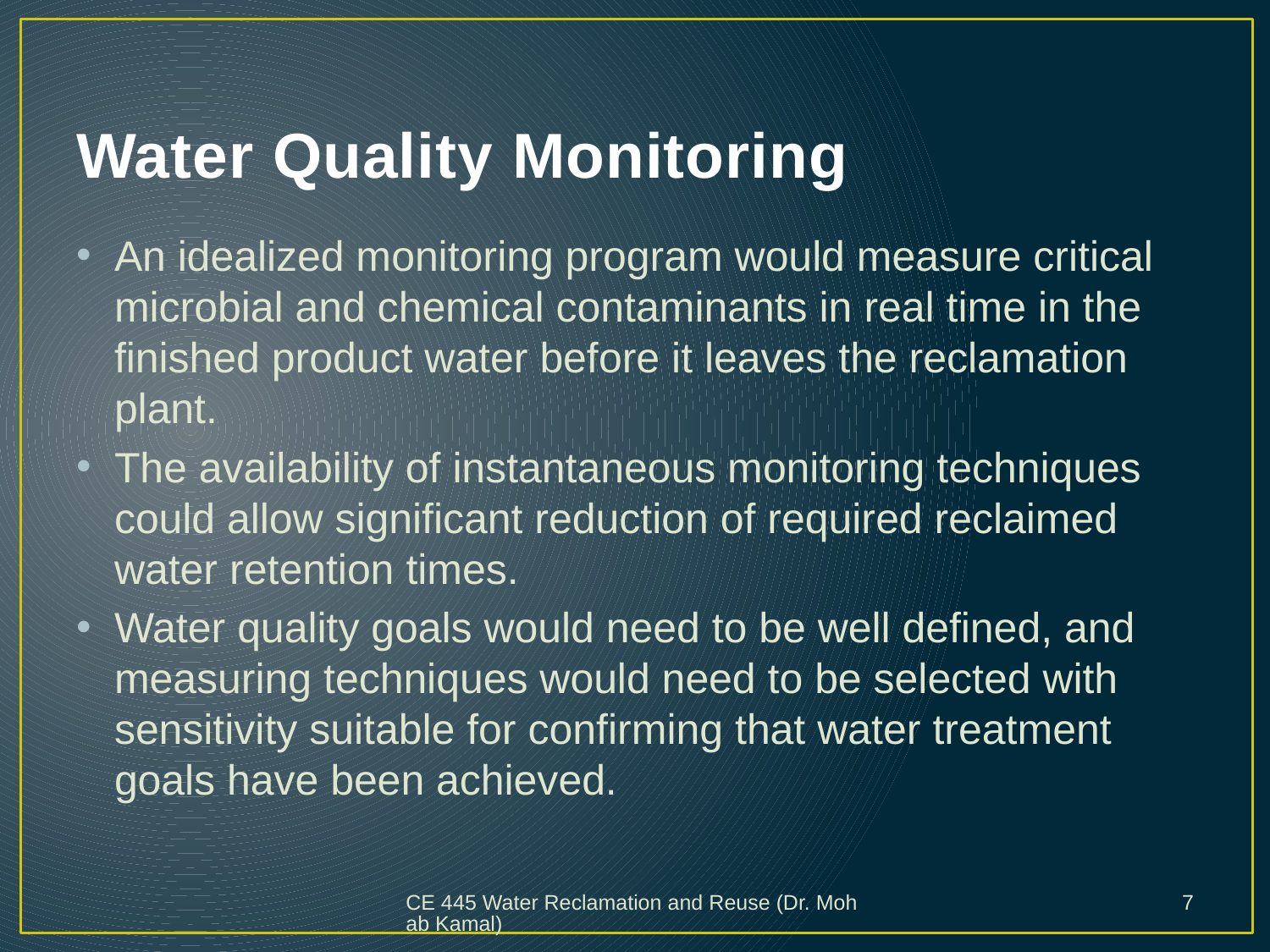

# Water Quality Monitoring
An idealized monitoring program would measure critical microbial and chemical contaminants in real time in the finished product water before it leaves the reclamation plant.
The availability of instantaneous monitoring techniques could allow significant reduction of required reclaimed water retention times.
Water quality goals would need to be well defined, and measuring techniques would need to be selected with sensitivity suitable for confirming that water treatment goals have been achieved.
CE 445 Water Reclamation and Reuse (Dr. Mohab Kamal)
7